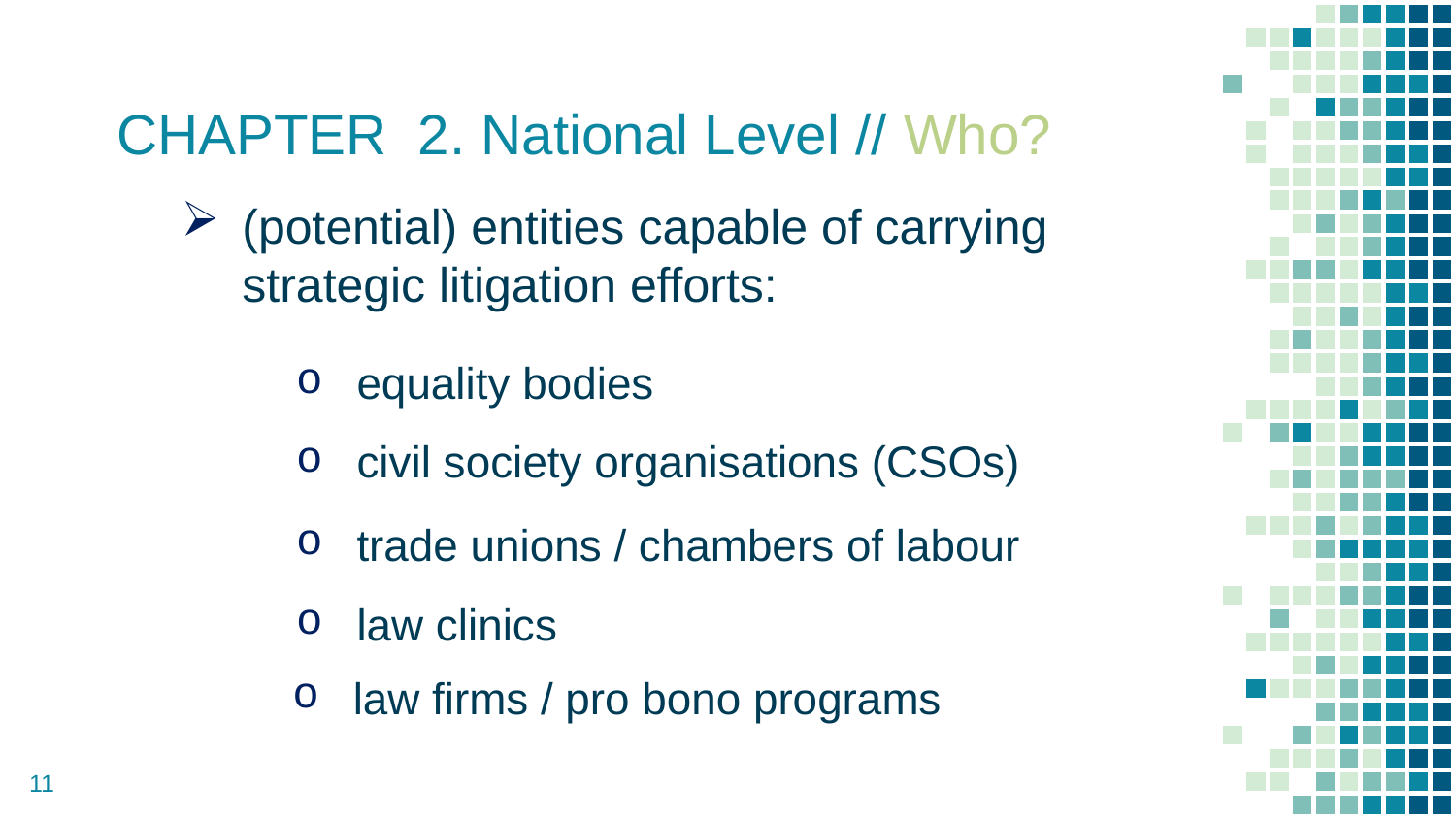

# CHAPTER  2. National Level // Who?
(potential) entities capable of carrying strategic litigation efforts:

equality bodies

civil society organisations (CSOs)

trade unions / chambers of labour

law clinics

law firms / pro bono programs

11